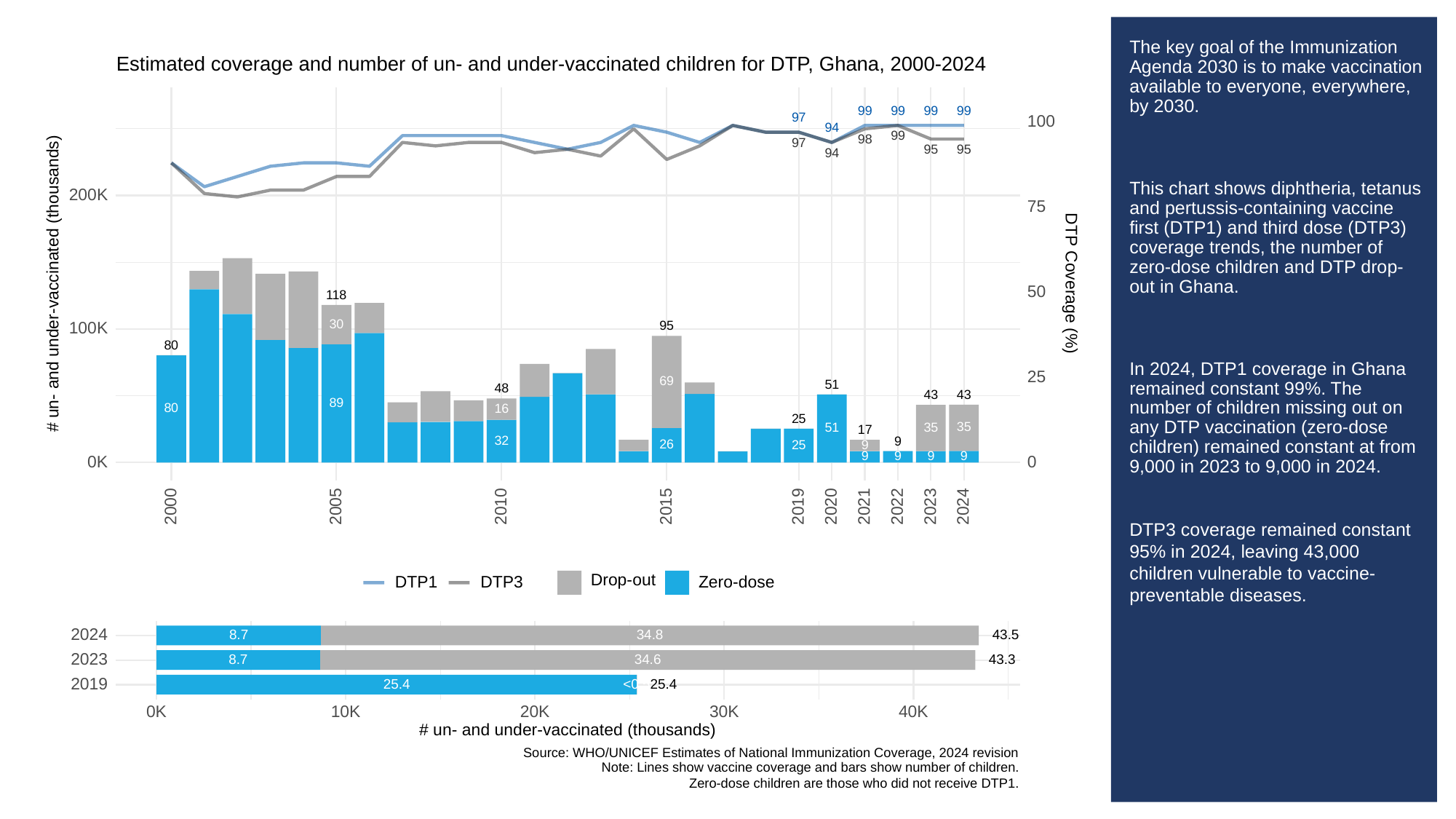

# The key goal of the Immunization Agenda 2030 is to make vaccination available to everyone, everywhere, by 2030.

This chart shows diphtheria, tetanus and pertussis-containing vaccine first (DTP1) and third dose (DTP3) coverage trends, the number of zero-dose children and DTP drop-out in Ghana.

In 2024, DTP1 coverage in Ghana remained constant 99%. The number of children missing out on any DTP vaccination (zero-dose children) remained constant at from 9,000 in 2023 to 9,000 in 2024.

DTP3 coverage remained constant 95% in 2024, leaving 43,000 children vulnerable to vaccine-preventable diseases.

Estimated coverage and number of un- and under-vaccinated children for DTP, Ghana, 2000-2024

99
99
99
99
97
100
94

99
98
97
95
95
94
200K

75

# un- and under-vaccinated (thousands)
DTP Coverage (%)
50

118

30
95
100K

80

25

69
51

48
43
43

89

80
16

25

35
35
51
17

32
9

26
9
25

9
9
9
9
0K
0

2023
2000
2005
2010
2015
2019
2020
2021
2022
2024

Drop-out
DTP3
Zero-dose
DTP1

2024
34.8
43.5
8.7

2023
34.6
43.3
8.7

2019
25.4
<0.5
25.4

30K
0K
10K
20K
40K
# un- and under-vaccinated (thousands)
Source: WHO/UNICEF Estimates of National Immunization Coverage, 2024 revision
Note: Lines show vaccine coverage and bars show number of children.
Zero-dose children are those who did not receive DTP1.